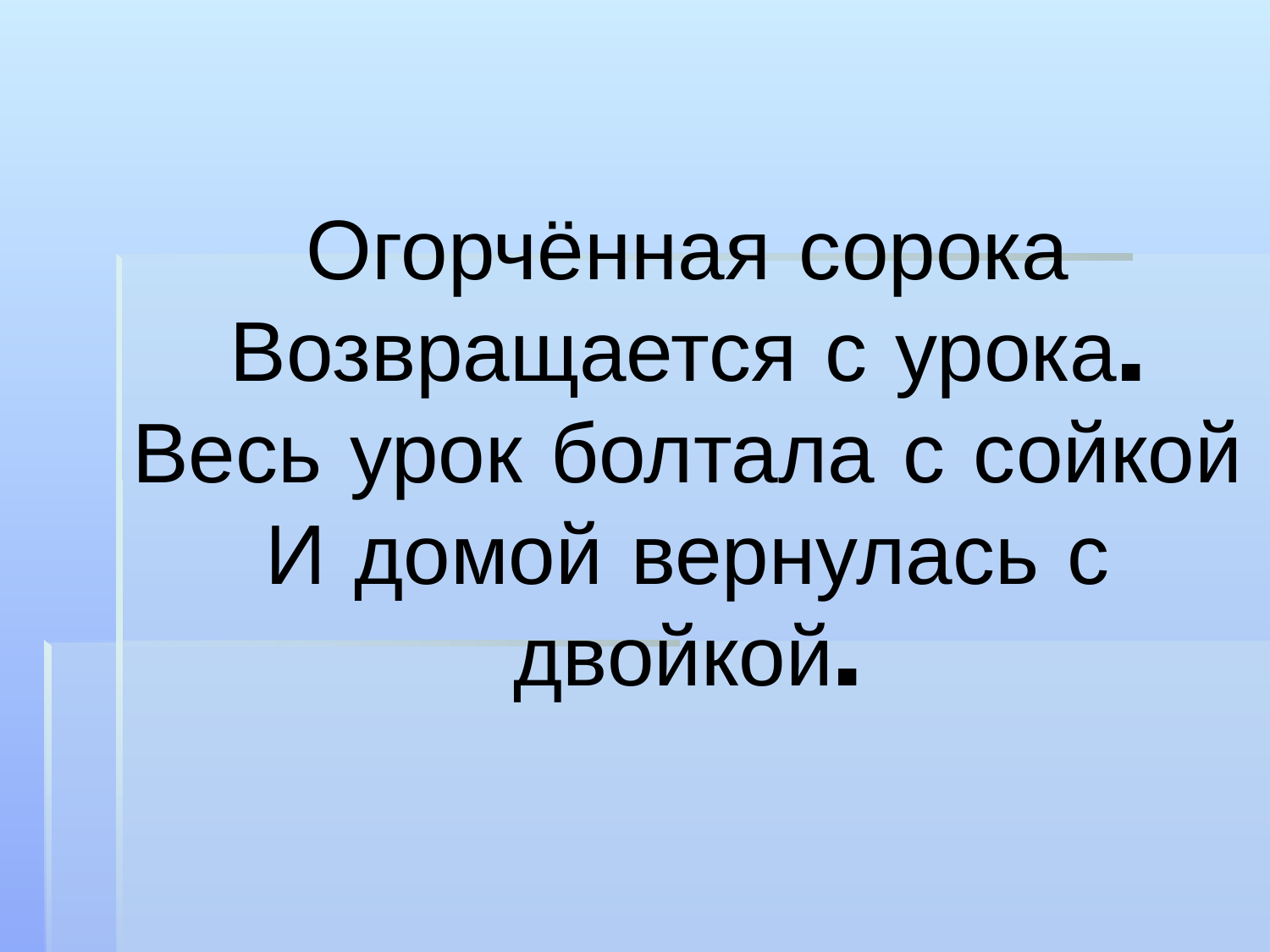

Огорчённая сорока
Возвращается с урока.
Весь урок болтала с сойкой
И домой вернулась с двойкой.